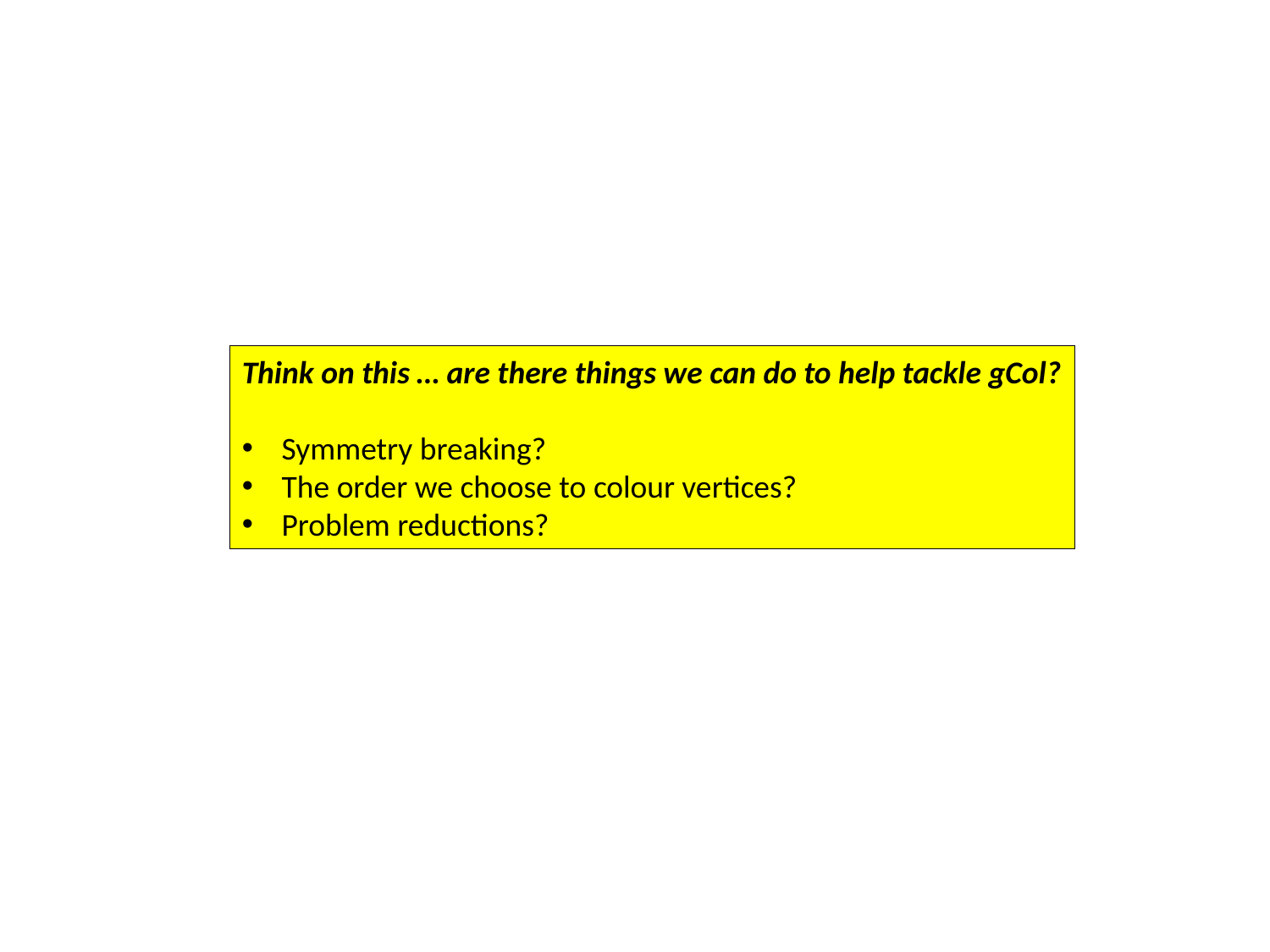

Think on this … are there things we can do to help tackle gCol?

Symmetry breaking?
The order we choose to colour vertices?
Problem reductions?